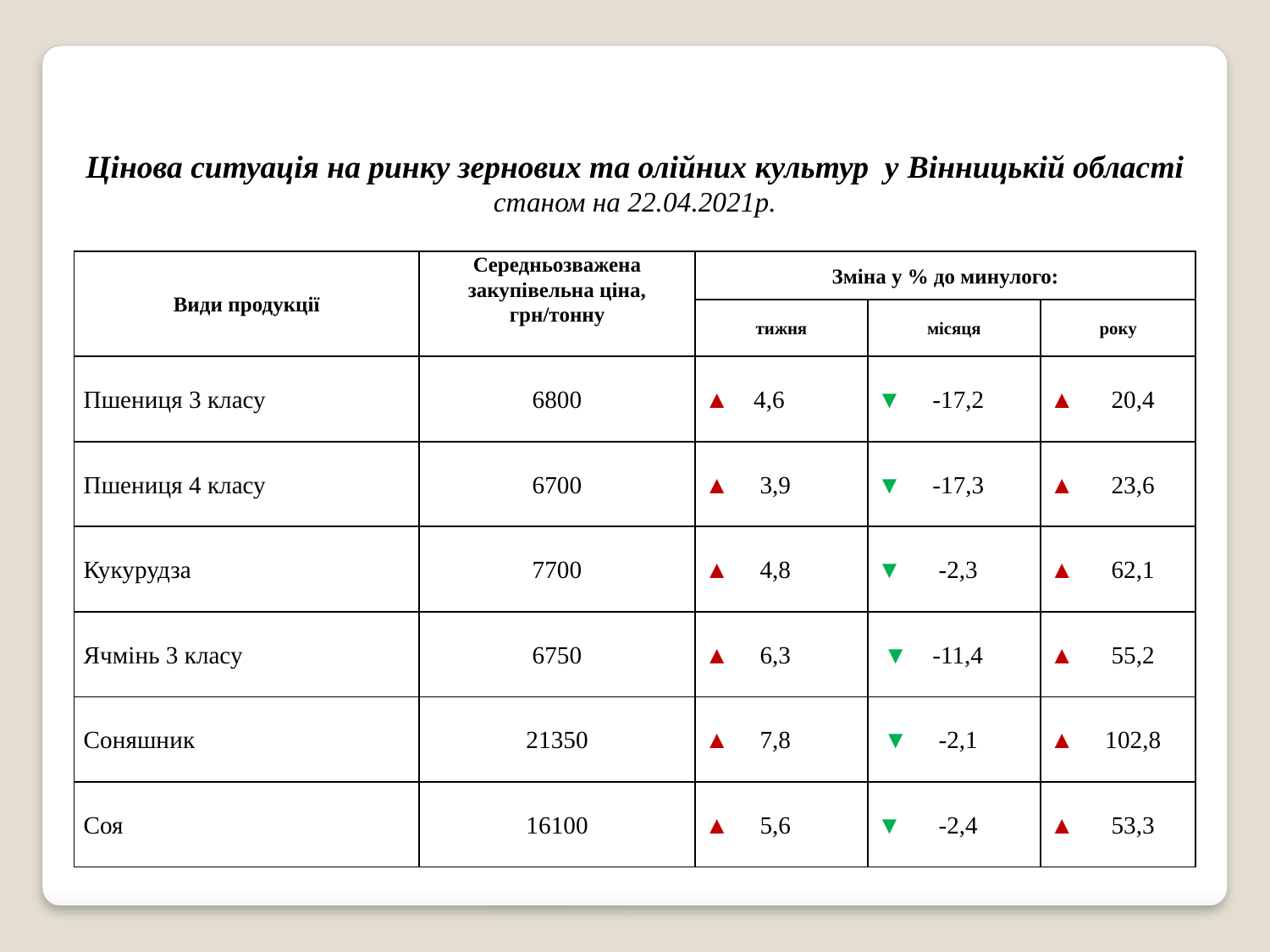

| Цінова ситуація на ринку зернових та олійних культур у Вінницькій області станом на 22.04.2021р. |  |  |  |  |
| --- | --- | --- | --- | --- |
| Види продукції | Середньозважена закупівельна ціна, грн/тонну | Зміна у % до минулого: |  |  |
|  |  | тижня | місяця | року |
| Пшениця 3 класу | 6800 | ▲ 4,6 | ▼ -17,2 | ▲ 20,4 |
| Пшениця 4 класу | 6700 | ▲ 3,9 | ▼ -17,3 | ▲ 23,6 |
| Кукурудза | 7700 | ▲ 4,8 | ▼ -2,3 | ▲ 62,1 |
| Ячмінь 3 класу | 6750 | ▲ 6,3 | ▼ -11,4 | ▲ 55,2 |
| Соняшник | 21350 | ▲ 7,8 | ▼ -2,1 | ▲ 102,8 |
| Соя | 16100 | ▲ 5,6 | ▼ -2,4 | ▲ 53,3 |